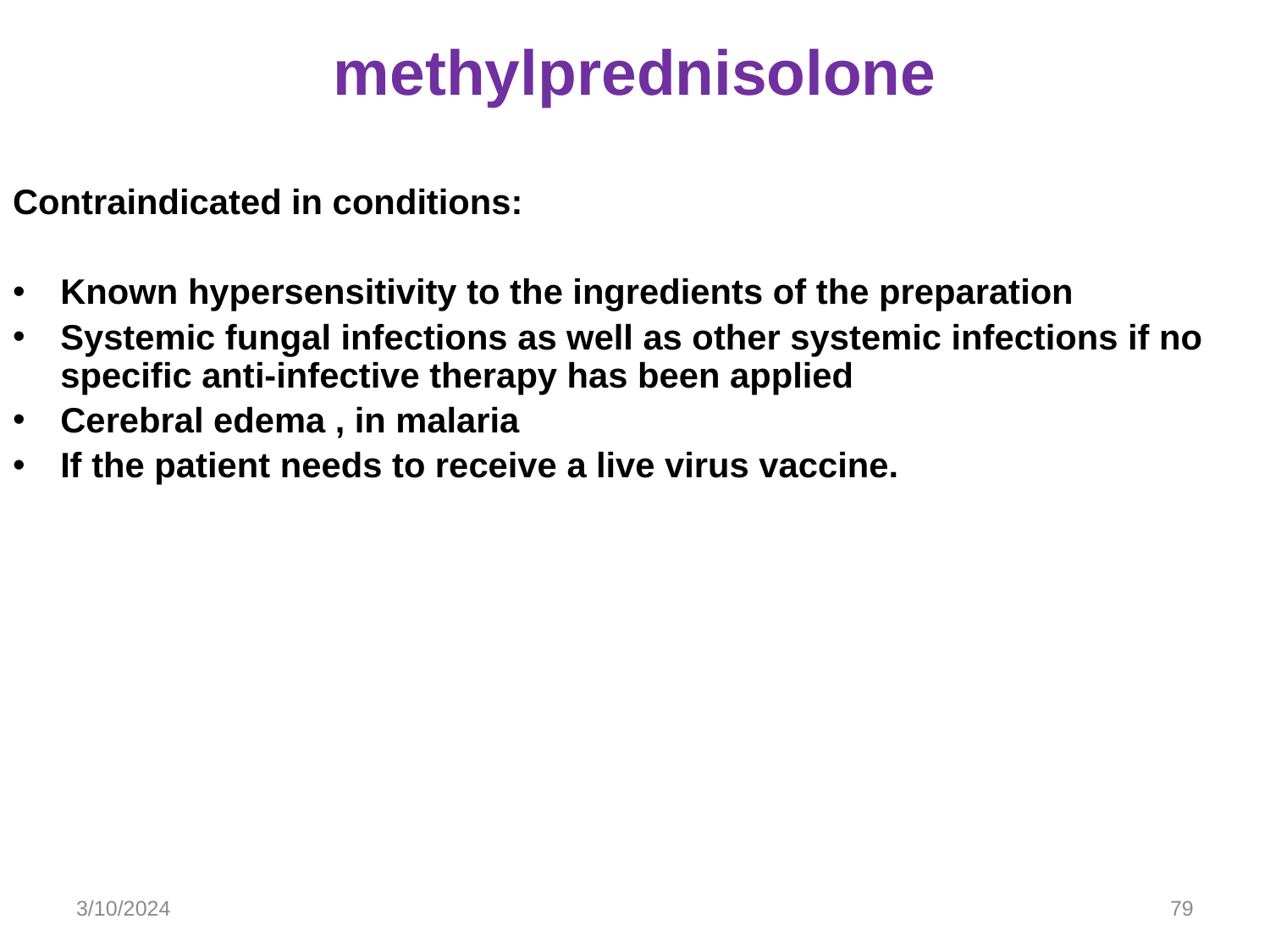

# methylprednisolone
Contraindicated in conditions:

Known hypersensitivity to the ingredients of the preparation
Systemic fungal infections as well as other systemic infections if no specific anti-infective therapy has been applied
Cerebral edema , in malaria
If the patient needs to receive a live virus vaccine.
3/10/2024
79